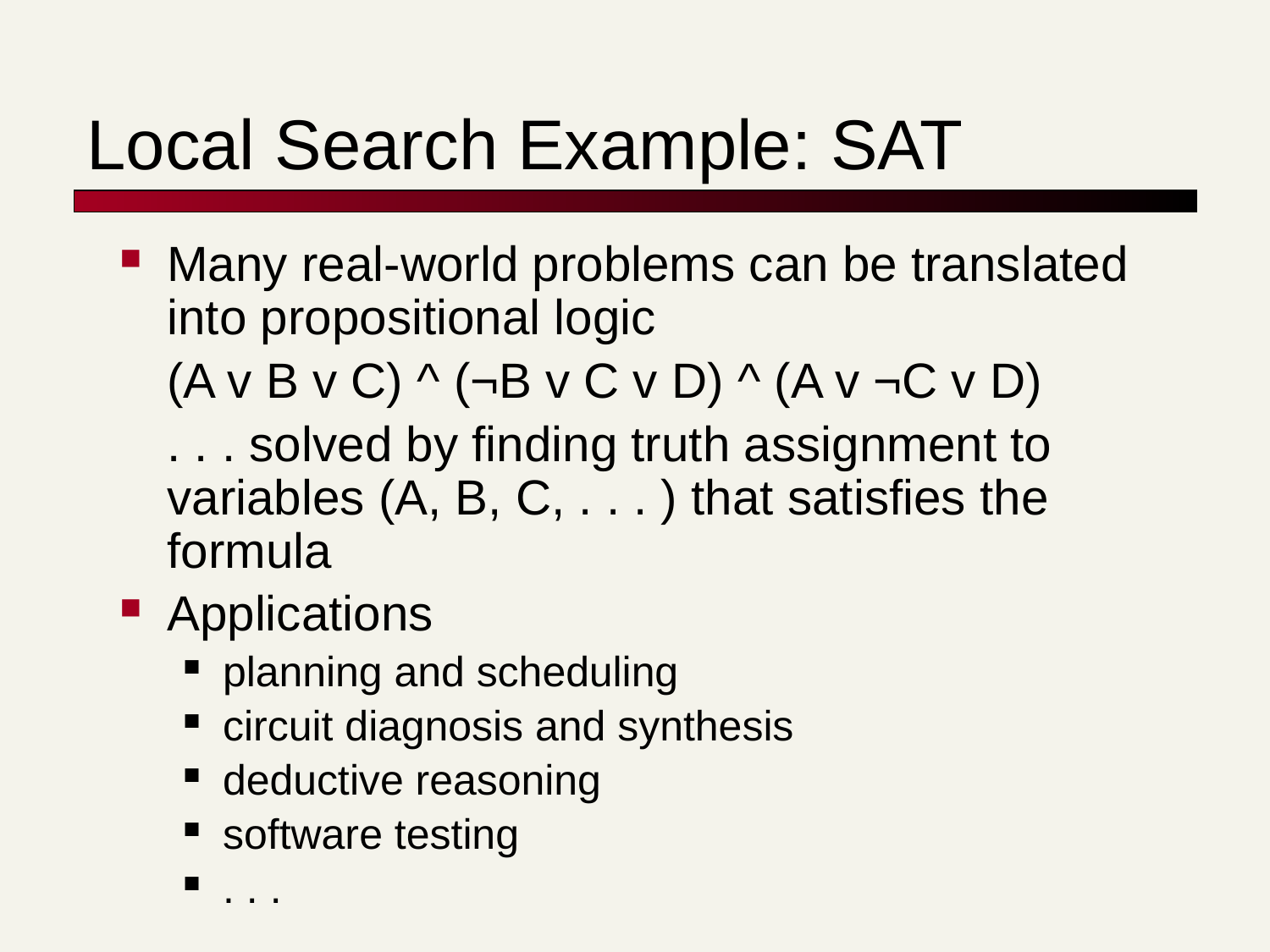

# Local Search Example: SAT
Many real-world problems can be translated into propositional logic
	(A v B v C) ^ (¬B v C v D) ^ (A v ¬C v D)
	. . . solved by finding truth assignment to variables (A, B, C, . . . ) that satisfies the formula
Applications
planning and scheduling
circuit diagnosis and synthesis
deductive reasoning
software testing
. . .